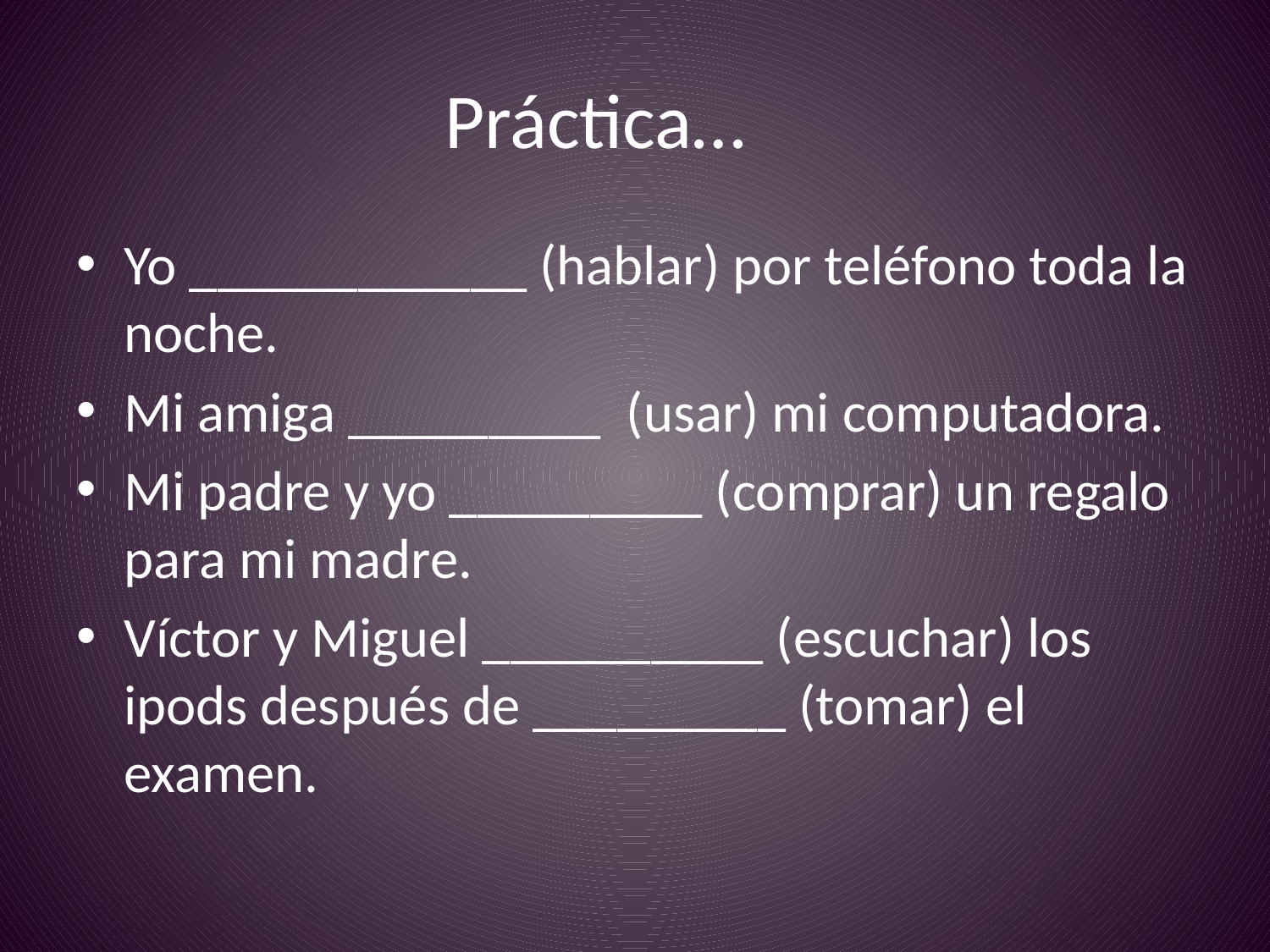

# Práctica…
Yo ____________ (hablar) por teléfono toda la noche.
Mi amiga _________  (usar) mi computadora.
Mi padre y yo _________ (comprar) un regalo para mi madre.
Víctor y Miguel __________ (escuchar) los ipods después de _________ (tomar) el examen.